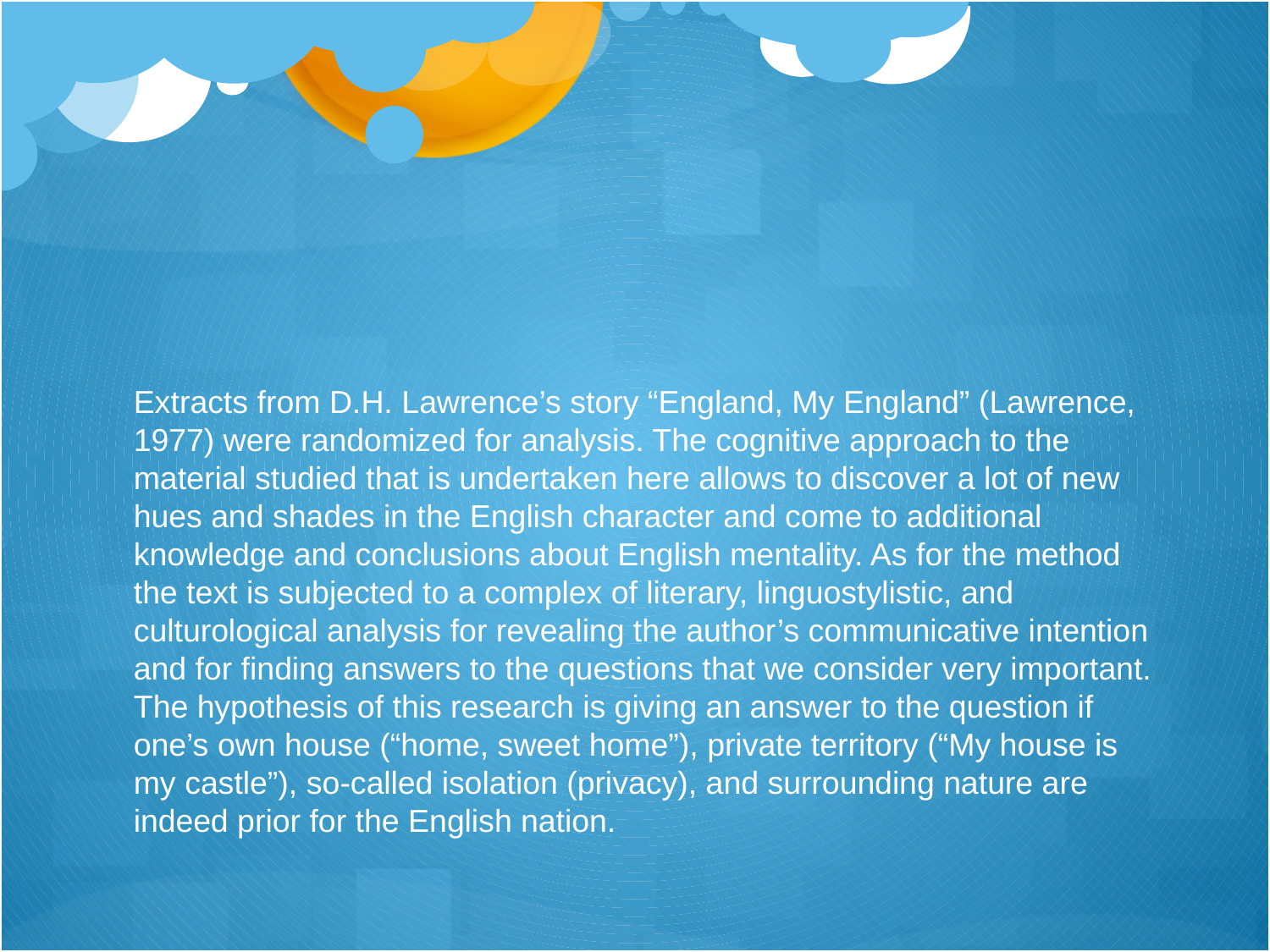

Extracts from D.H. Lawrence’s story “England, My England” (Lawrence, 1977) were randomized for analysis. The cognitive approach to the material studied that is undertaken here allows to discover a lot of new hues and shades in the English character and come to additional knowledge and conclusions about English mentality. As for the method the text is subjected to a complex of literary, linguostylistic, and culturological analysis for revealing the author’s communicative intention and for finding answers to the questions that we consider very important. The hypothesis of this research is giving an answer to the question if one’s own house (“home, sweet home”), private territory (“My house is my castle”), so-called isolation (privacy), and surrounding nature are indeed prior for the English nation.